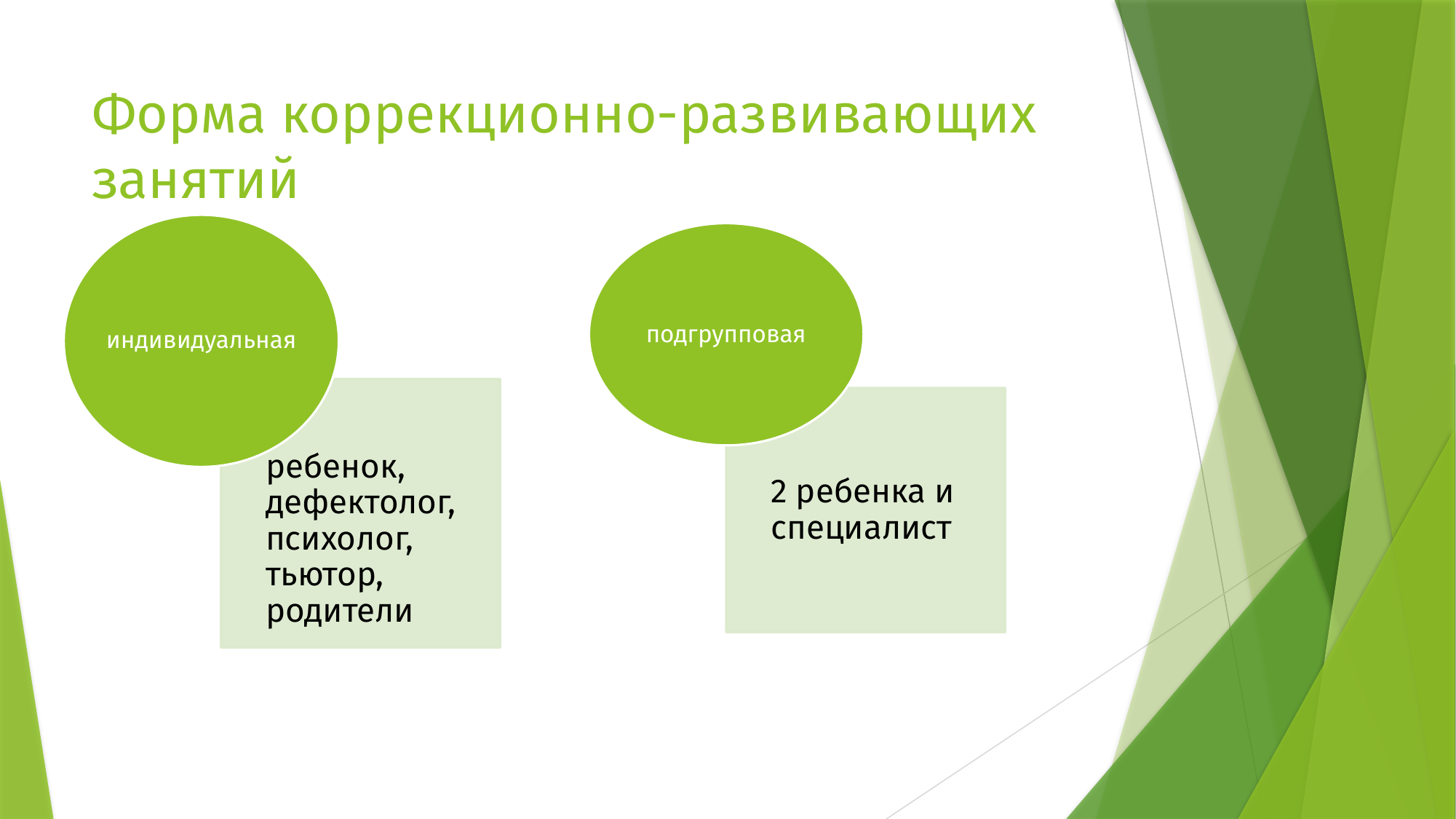

# Форма коррекционно-развивающих занятий

ребенок, дефектолог, психолог, тьютор, родители
индивидуальная
2 ребенка и специалист
подгрупповая